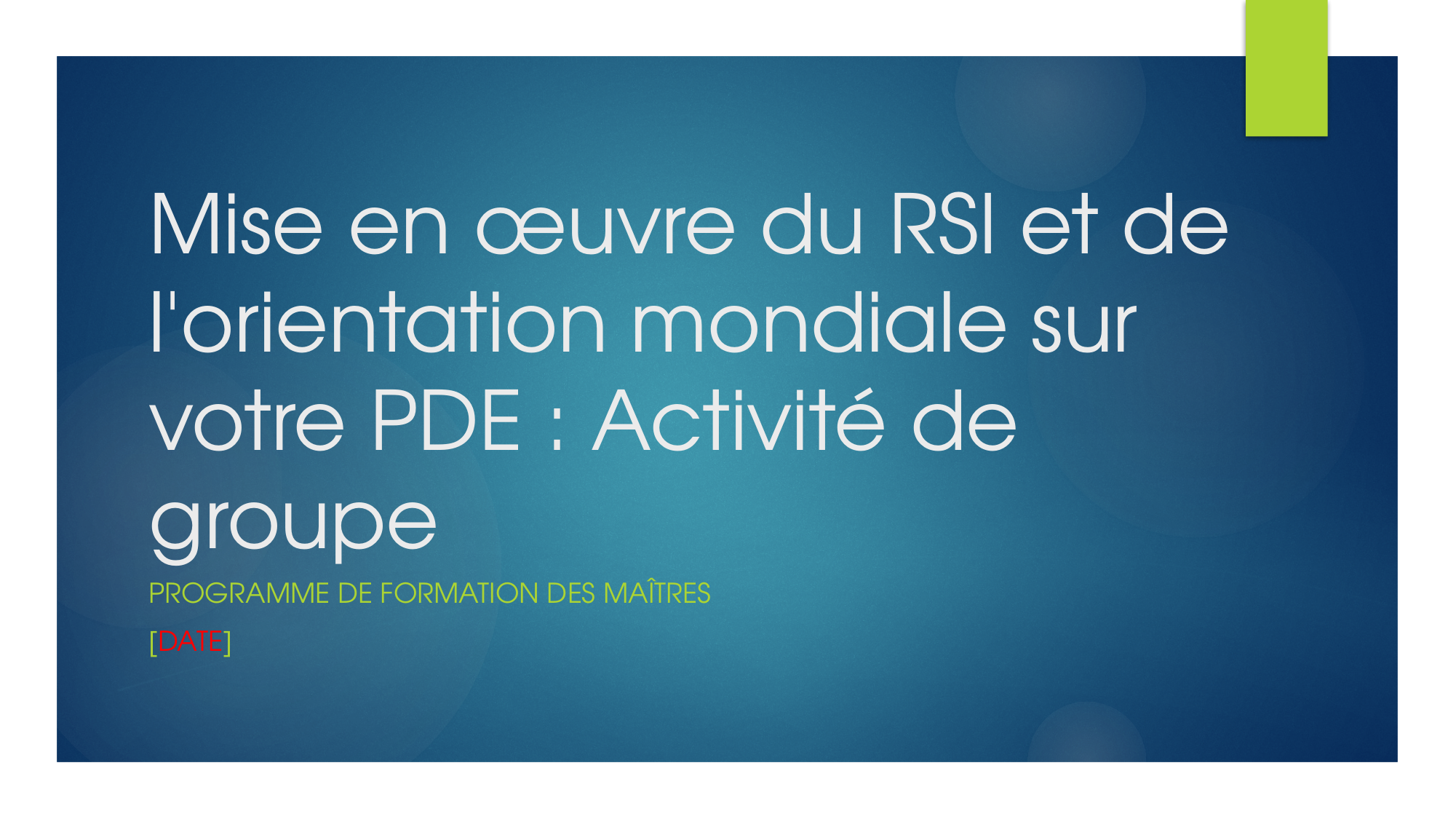

# Mise en œuvre du RSI et de l'orientation mondiale sur votre PDE : Activité de groupe
Programme de formation des maîtres
[date]